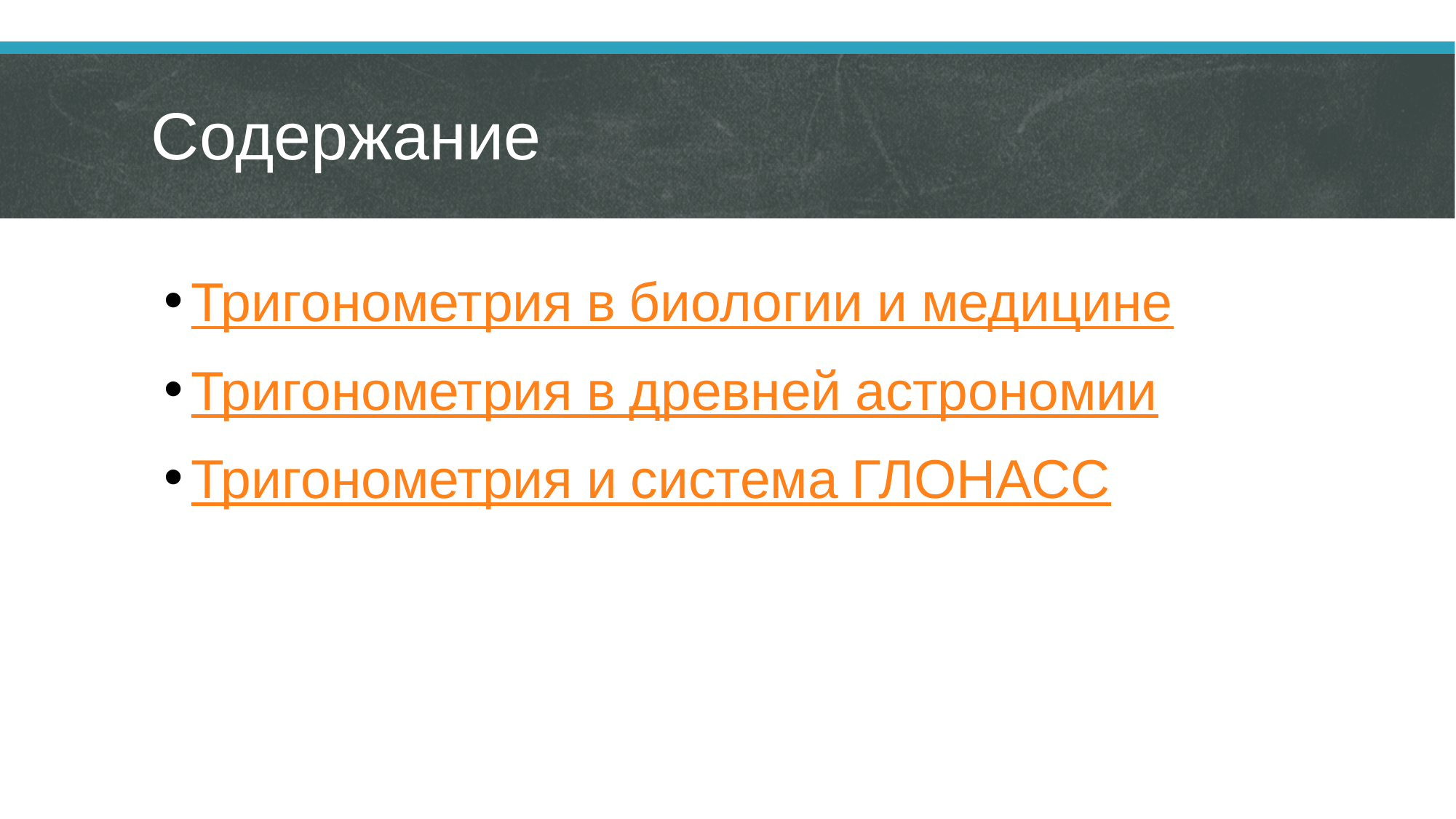

# Содержание
Тригонометрия в биологии и медицине
Тригонометрия в древней астрономии
Тригонометрия и система ГЛОНАСС